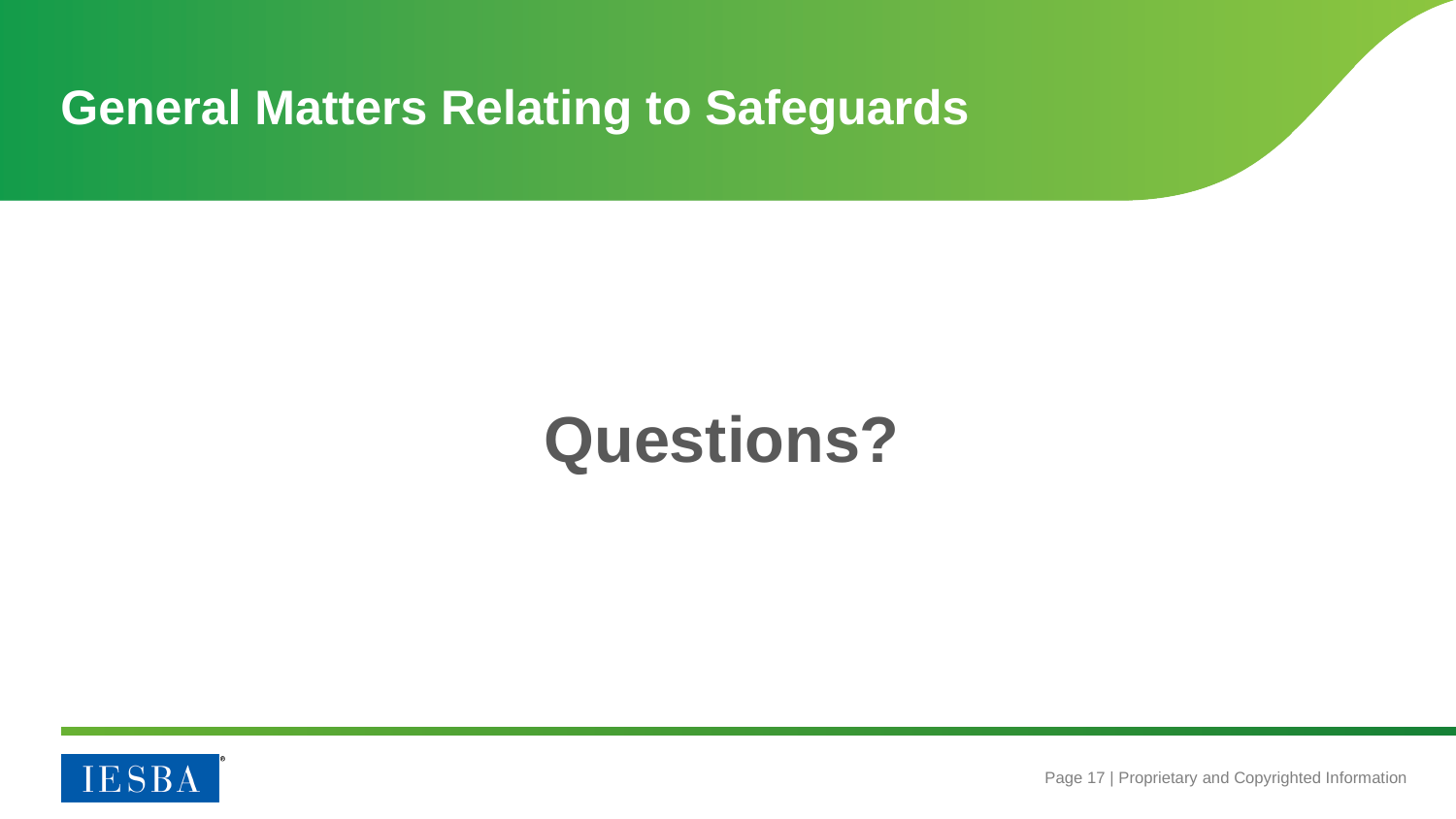

# General Matters Relating to Safeguards

Questions?